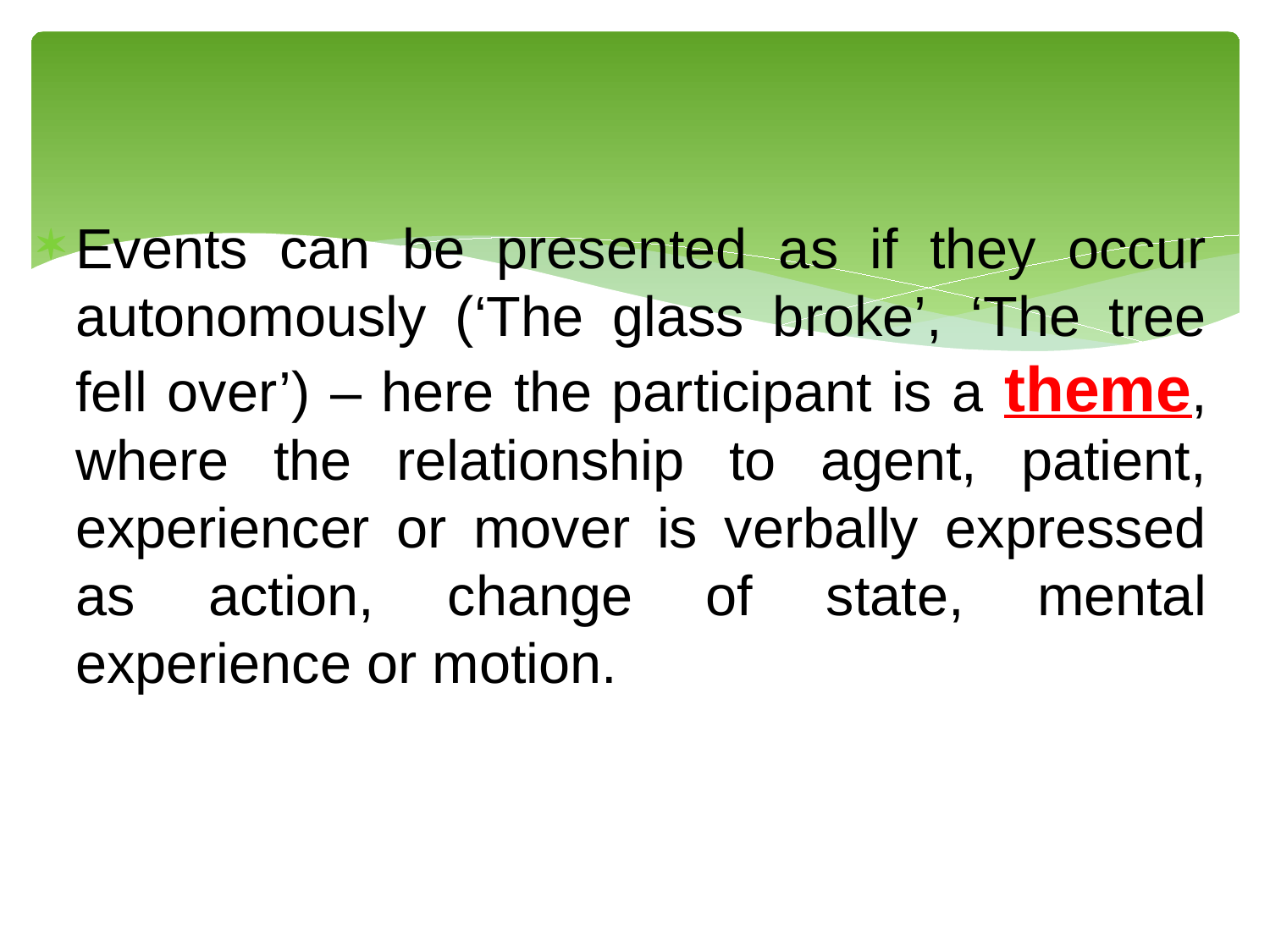

Events can be presented as if they occur autonomously (‘The glass broke’, ‘The tree fell over’) – here the participant is a theme, where the relationship to agent, patient, experiencer or mover is verbally expressed as action, change of state, mental experience or motion.